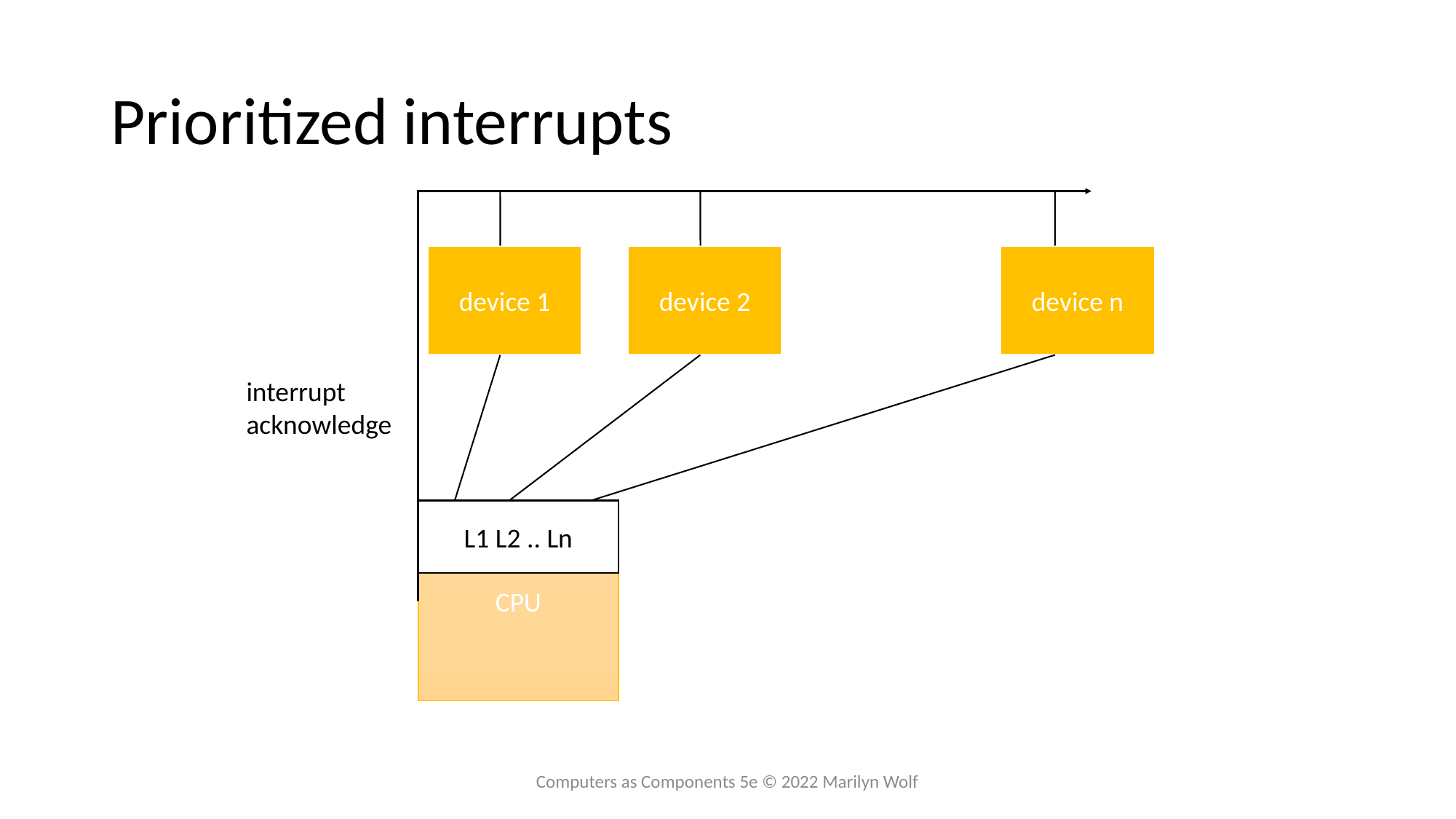

# Prioritized interrupts

device 1
device 2
device n

interrupt
acknowledge
CPU
L1 L2 .. Ln
Computers as Components 5e © 2022 Marilyn Wolf